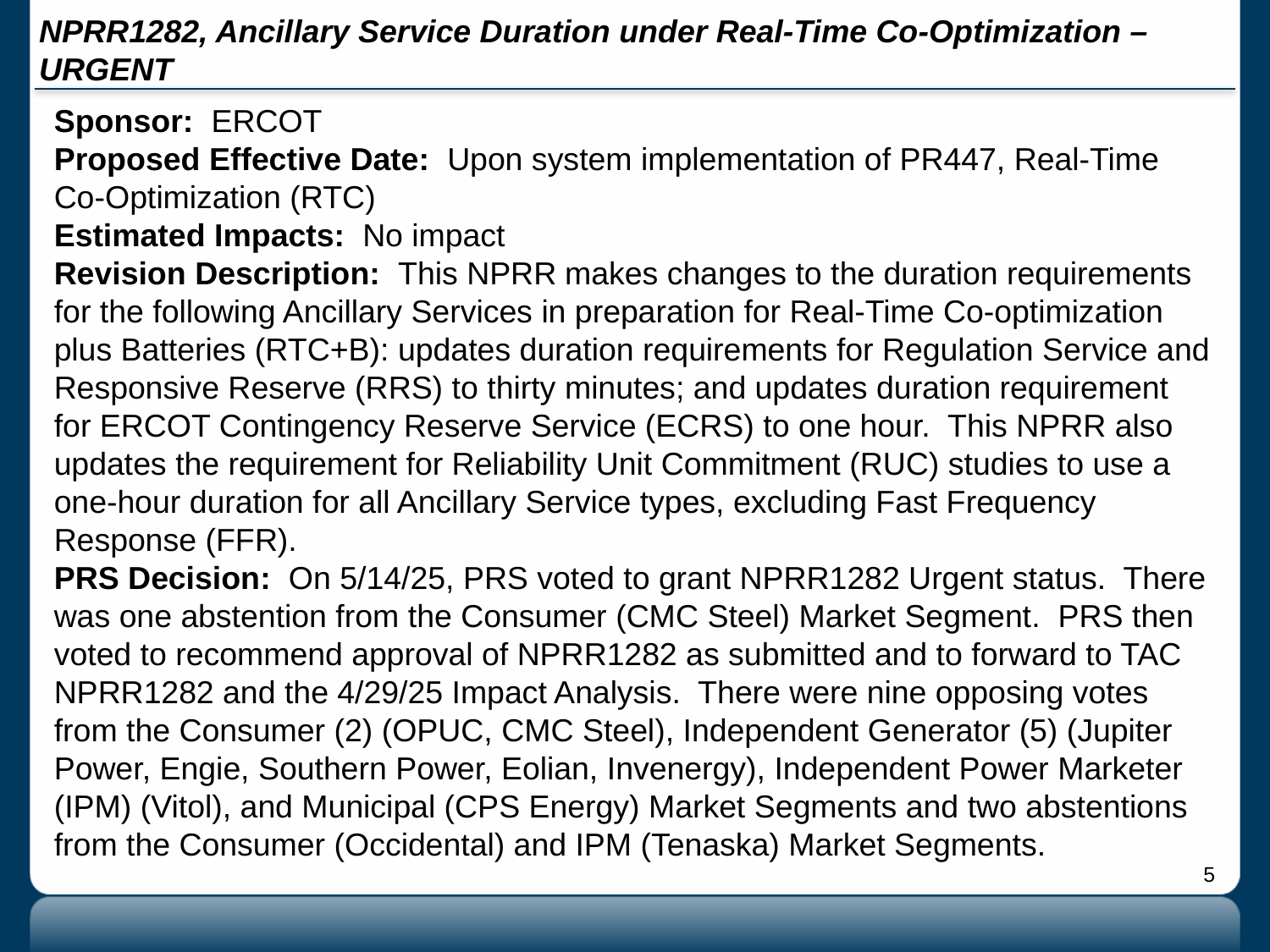

# NPRR1282, Ancillary Service Duration under Real-Time Co-Optimization – URGENT
Sponsor:  ERCOT
Proposed Effective Date:  Upon system implementation of PR447, Real-Time Co-Optimization (RTC)
Estimated Impacts:  No impact
Revision Description:  This NPRR makes changes to the duration requirements for the following Ancillary Services in preparation for Real-Time Co-optimization plus Batteries (RTC+B): updates duration requirements for Regulation Service and Responsive Reserve (RRS) to thirty minutes; and updates duration requirement for ERCOT Contingency Reserve Service (ECRS) to one hour.  This NPRR also updates the requirement for Reliability Unit Commitment (RUC) studies to use a one-hour duration for all Ancillary Service types, excluding Fast Frequency Response (FFR).
PRS Decision:  On 5/14/25, PRS voted to grant NPRR1282 Urgent status.  There was one abstention from the Consumer (CMC Steel) Market Segment.  PRS then voted to recommend approval of NPRR1282 as submitted and to forward to TAC NPRR1282 and the 4/29/25 Impact Analysis.  There were nine opposing votes from the Consumer (2) (OPUC, CMC Steel), Independent Generator (5) (Jupiter Power, Engie, Southern Power, Eolian, Invenergy), Independent Power Marketer (IPM) (Vitol), and Municipal (CPS Energy) Market Segments and two abstentions from the Consumer (Occidental) and IPM (Tenaska) Market Segments.